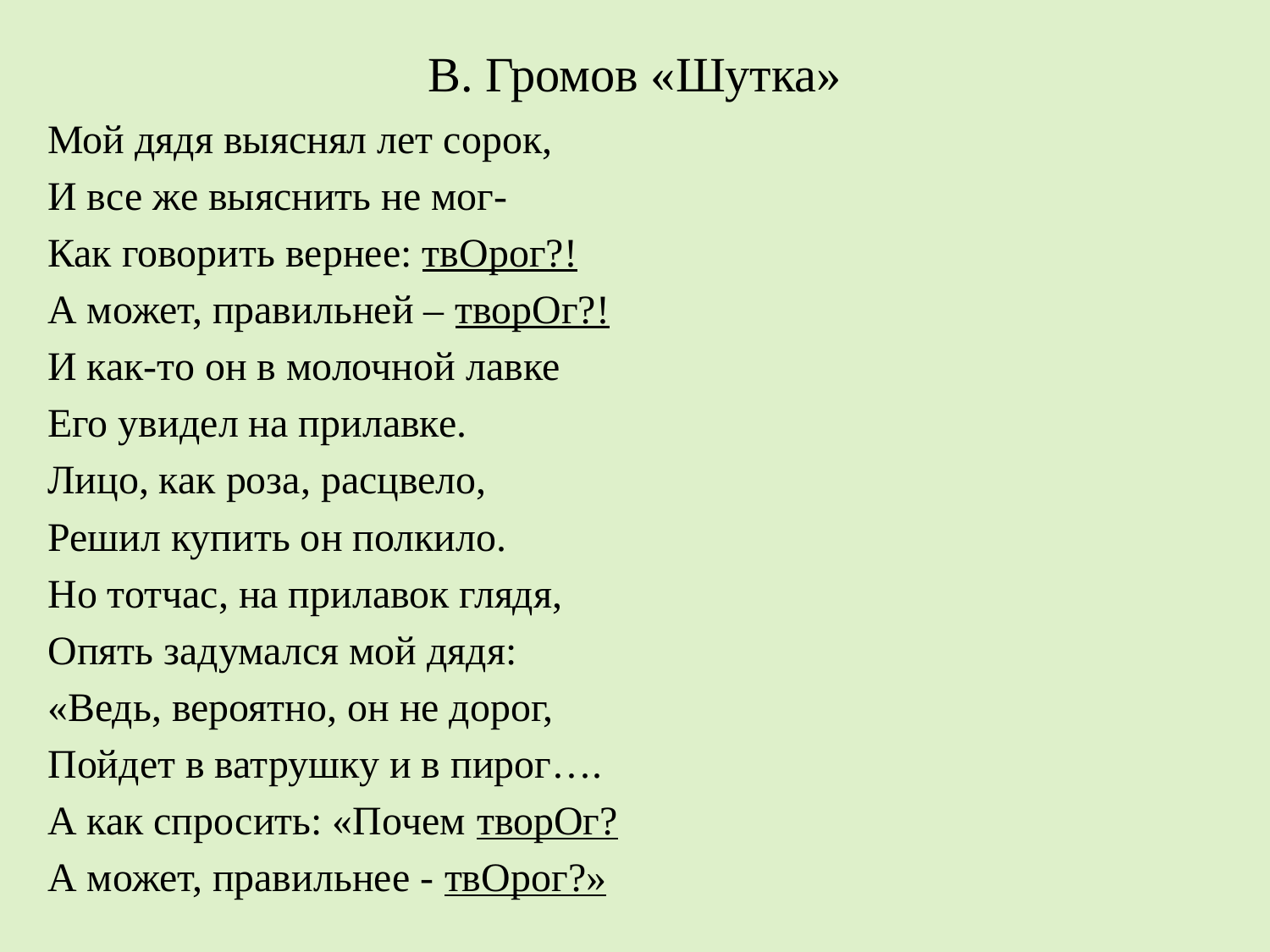

# В. Громов «Шутка»
Мой дядя выяснял лет сорок,
И все же выяснить не мог-
Как говорить вернее: твОрог?!
А может, правильней – творОг?!
И как-то он в молочной лавке
Его увидел на прилавке.
Лицо, как роза, расцвело,
Решил купить он полкило.
Но тотчас, на прилавок глядя,
Опять задумался мой дядя:
«Ведь, вероятно, он не дорог,
Пойдет в ватрушку и в пирог….
А как спросить: «Почем творОг?
А может, правильнее - твОрог?»